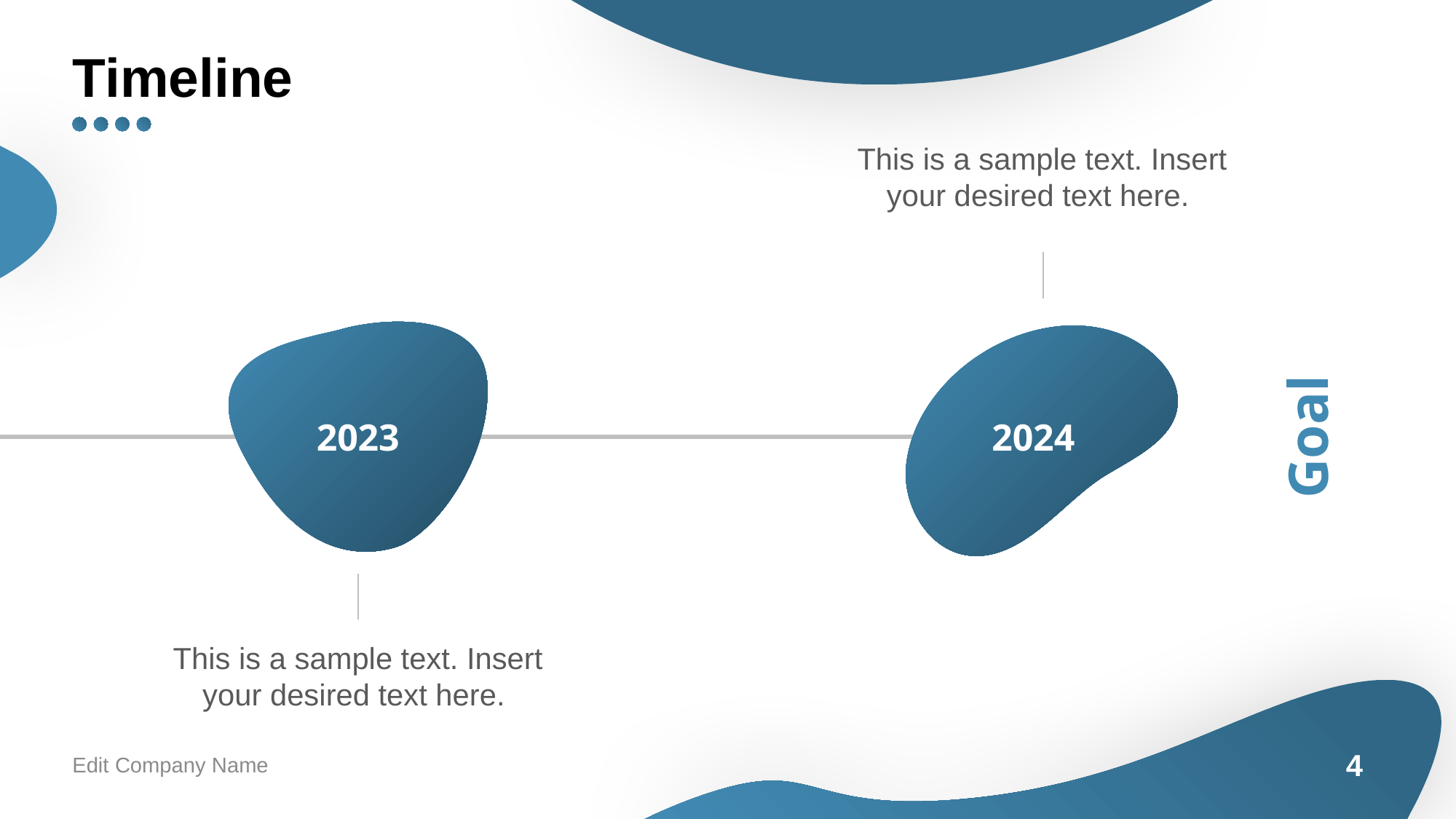

# Timeline
This is a sample text. Insert your desired text here.

2024

Goal
2023
This is a sample text. Insert your desired text here.
4
Edit Company Name